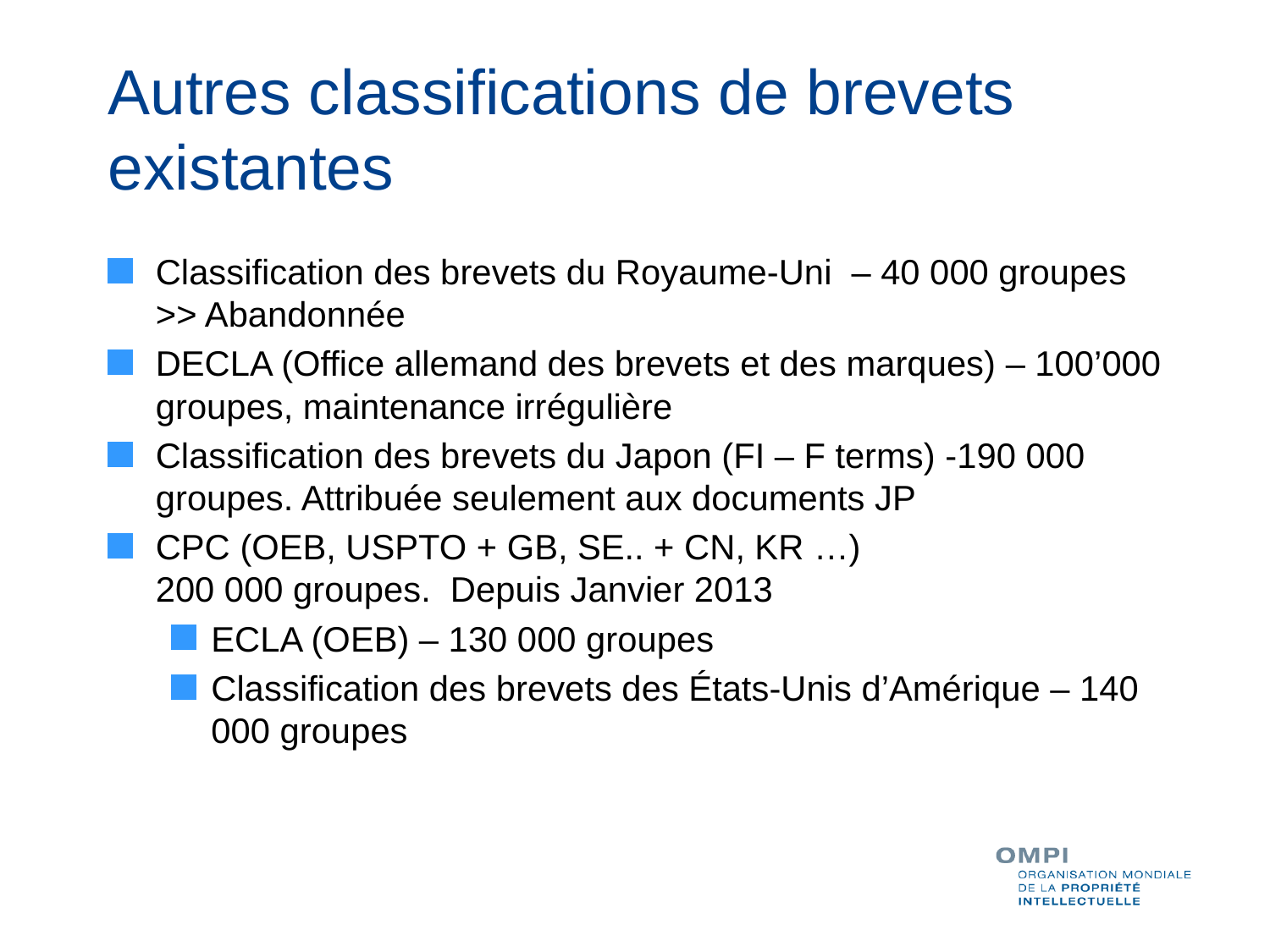

# Autres classifications de brevets existantes
Classification des brevets du Royaume-Uni  – 40 000 groupes >> Abandonnée
DECLA (Office allemand des brevets et des marques) – 100’000 groupes, maintenance irrégulière
Classification des brevets du Japon (FI – F terms) -190 000 groupes. Attribuée seulement aux documents JP
CPC (OEB, USPTO + GB, SE.. + CN, KR …)
200 000 groupes.  Depuis Janvier 2013
ECLA (OEB) – 130 000 groupes
Classification des brevets des États-Unis d’Amérique – 140 000 groupes